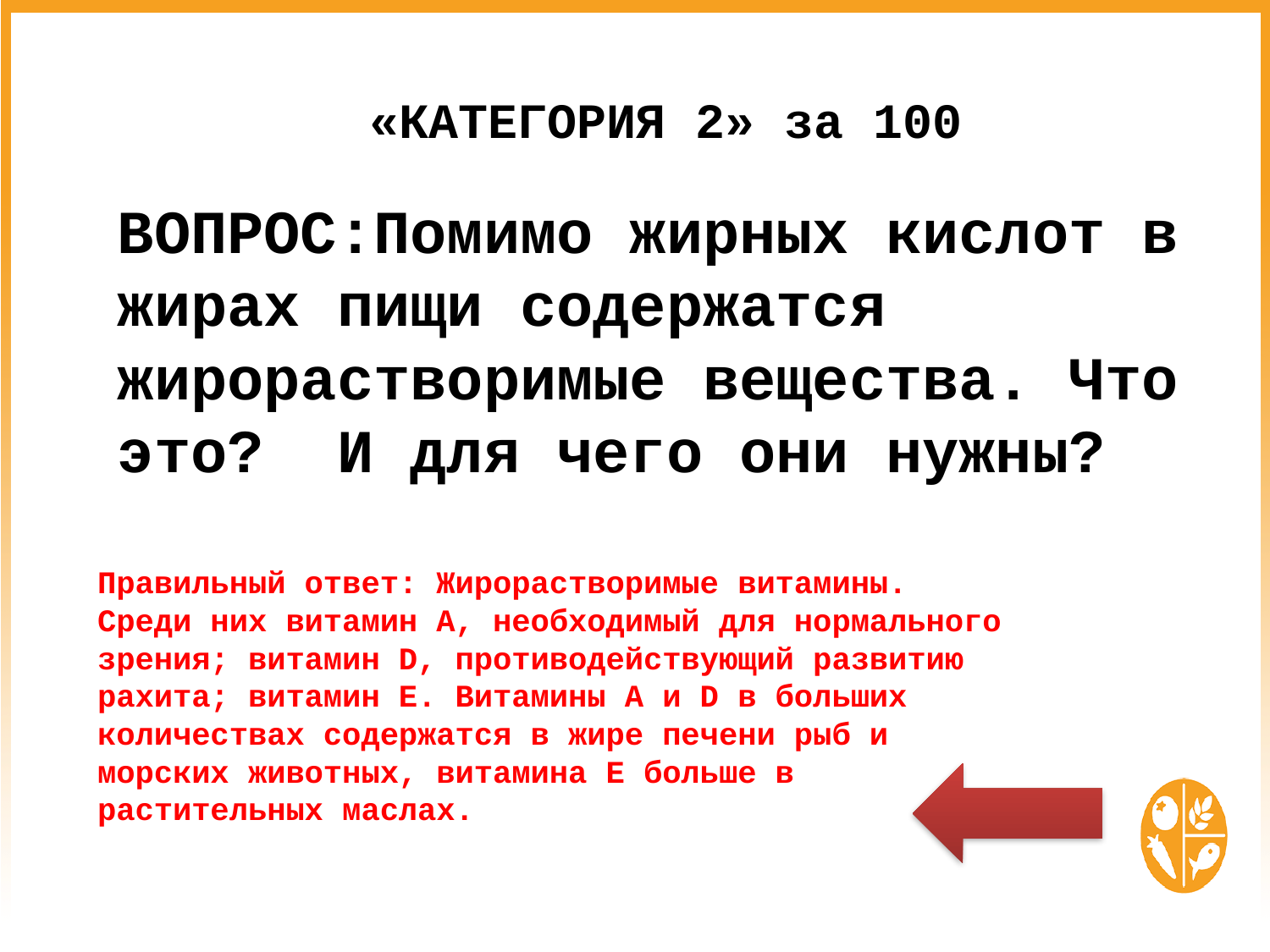

# «КАТЕГОРИЯ 2» за 100
ВОПРОС:Помимо жирных кислот в жирах пищи содержатся жирорастворимые вещества. Что это?  И для чего они нужны?
Правильный ответ: Жирорастворимые витамины. Среди них витамин А, необходимый для нормального зрения; витамин D, противодействующий развитию рахита; витамин Е. Витамины А и D в больших количествах содержатся в жире печени рыб и морских животных, витамина Е больше в растительных маслах.